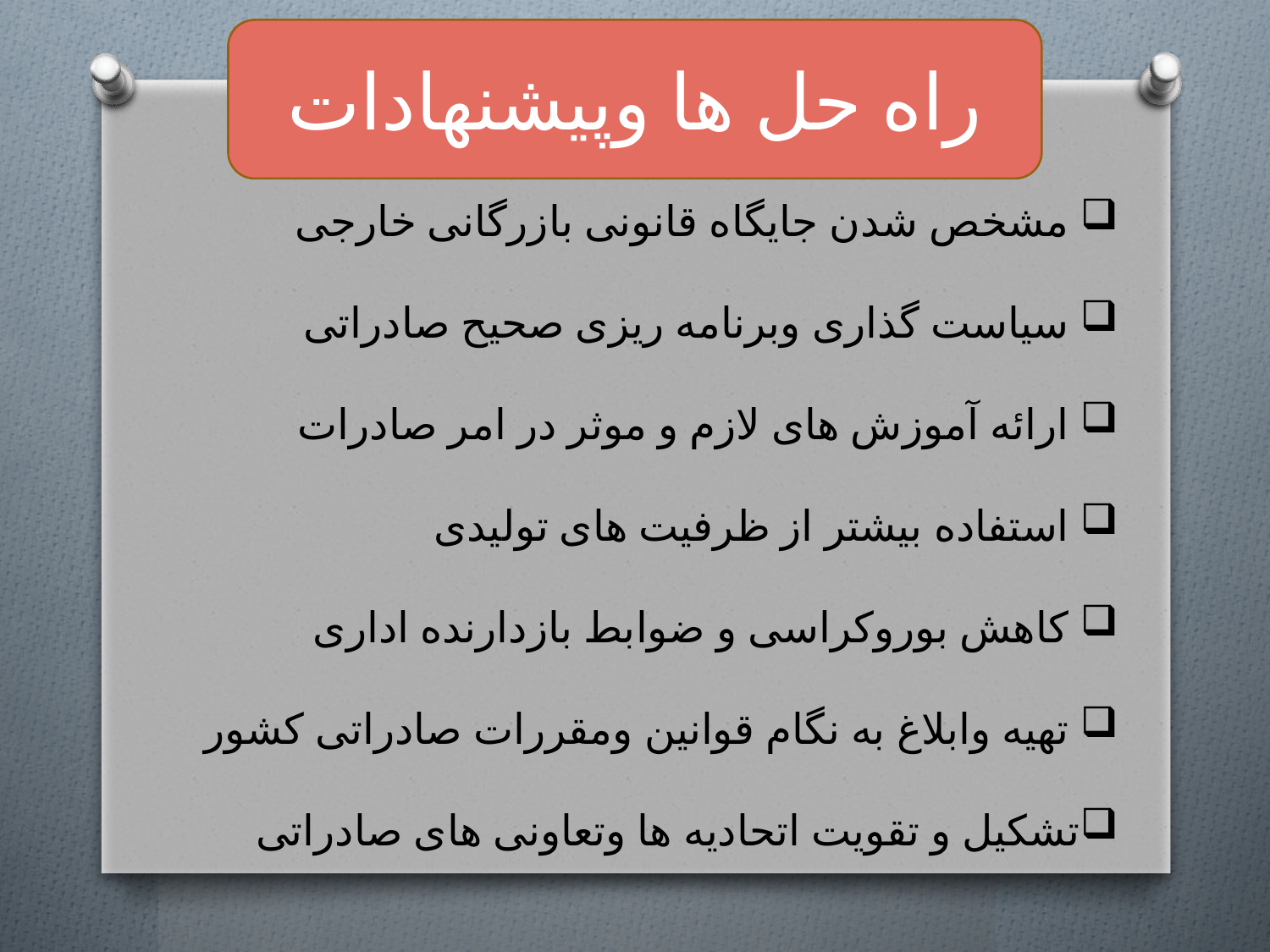

راه حل ها وپیشنهادات
 مشخص شدن جایگاه قانونی بازرگانی خارجی

 سیاست گذاری وبرنامه ریزی صحیح صادراتی

 ارائه آموزش های لازم و موثر در امر صادرات

 استفاده بیشتر از ظرفیت های تولیدی

 کاهش بوروکراسی و ضوابط بازدارنده اداری

 تهیه وابلاغ به نگام قوانین ومقررات صادراتی کشور

تشکیل و تقویت اتحادیه ها وتعاونی های صادراتی